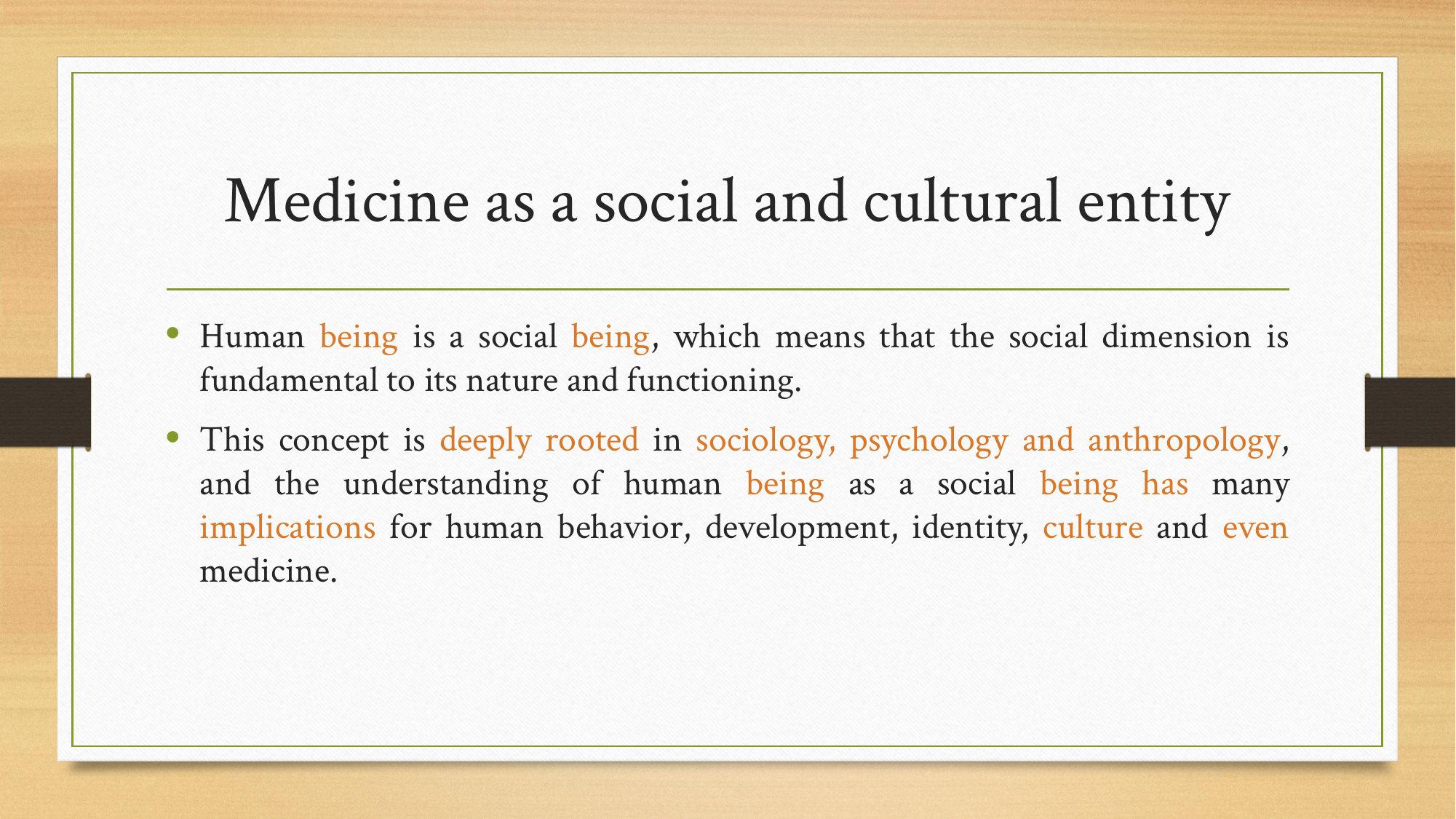

# Medicine as a social and cultural entity
Human being is a social being, which means that the social dimension is fundamental to its nature and functioning.
This concept is deeply rooted in sociology, psychology and anthropology, and the understanding of human being as a social being has many implications for human behavior, development, identity, culture and even medicine.